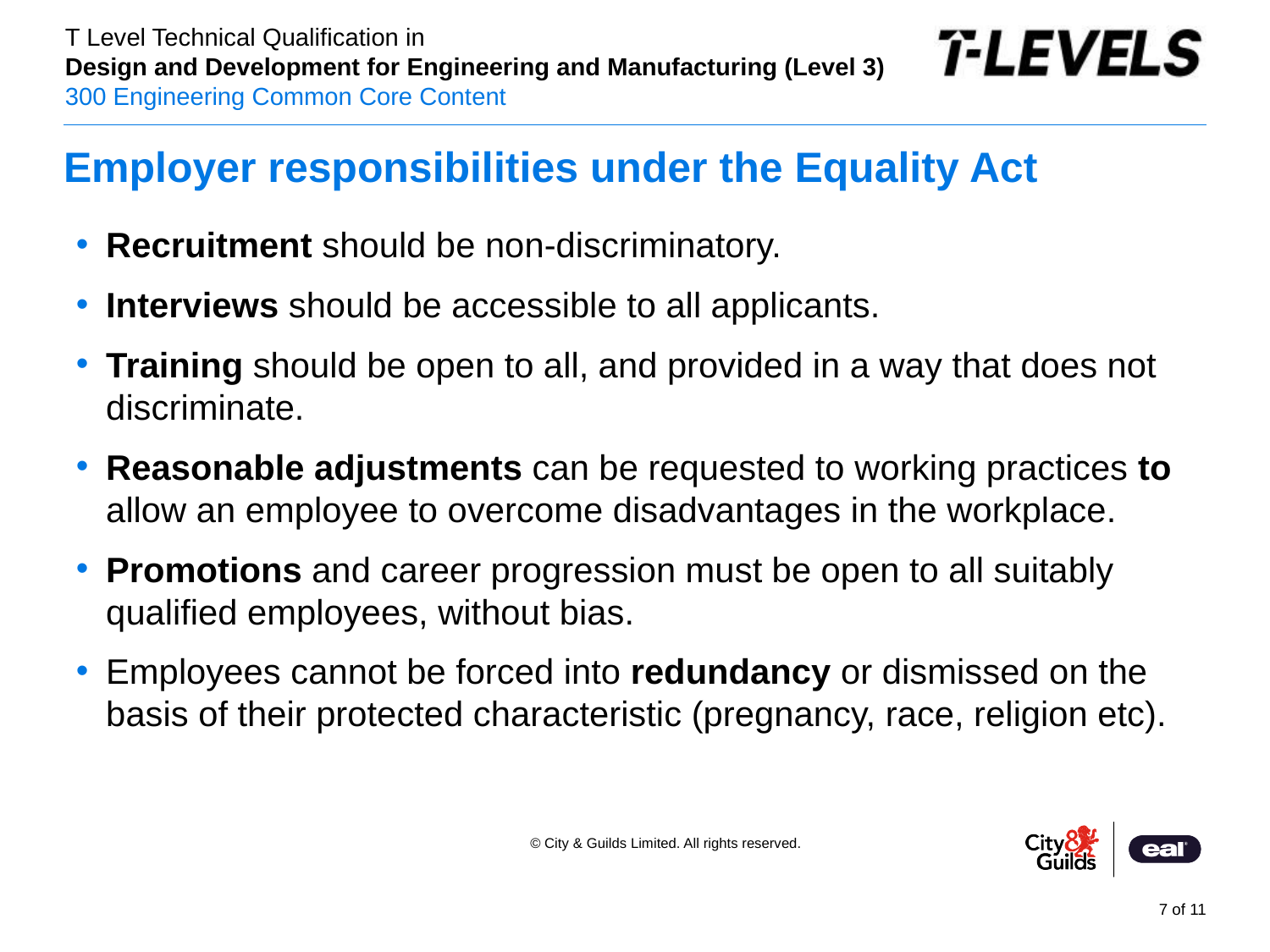

# Employer responsibilities under the Equality Act

Recruitment should be non-discriminatory.
Interviews should be accessible to all applicants.
Training should be open to all, and provided in a way that does not discriminate.
Reasonable adjustments can be requested to working practices to allow an employee to overcome disadvantages in the workplace.
Promotions and career progression must be open to all suitably qualified employees, without bias.
Employees cannot be forced into redundancy or dismissed on the basis of their protected characteristic (pregnancy, race, religion etc).